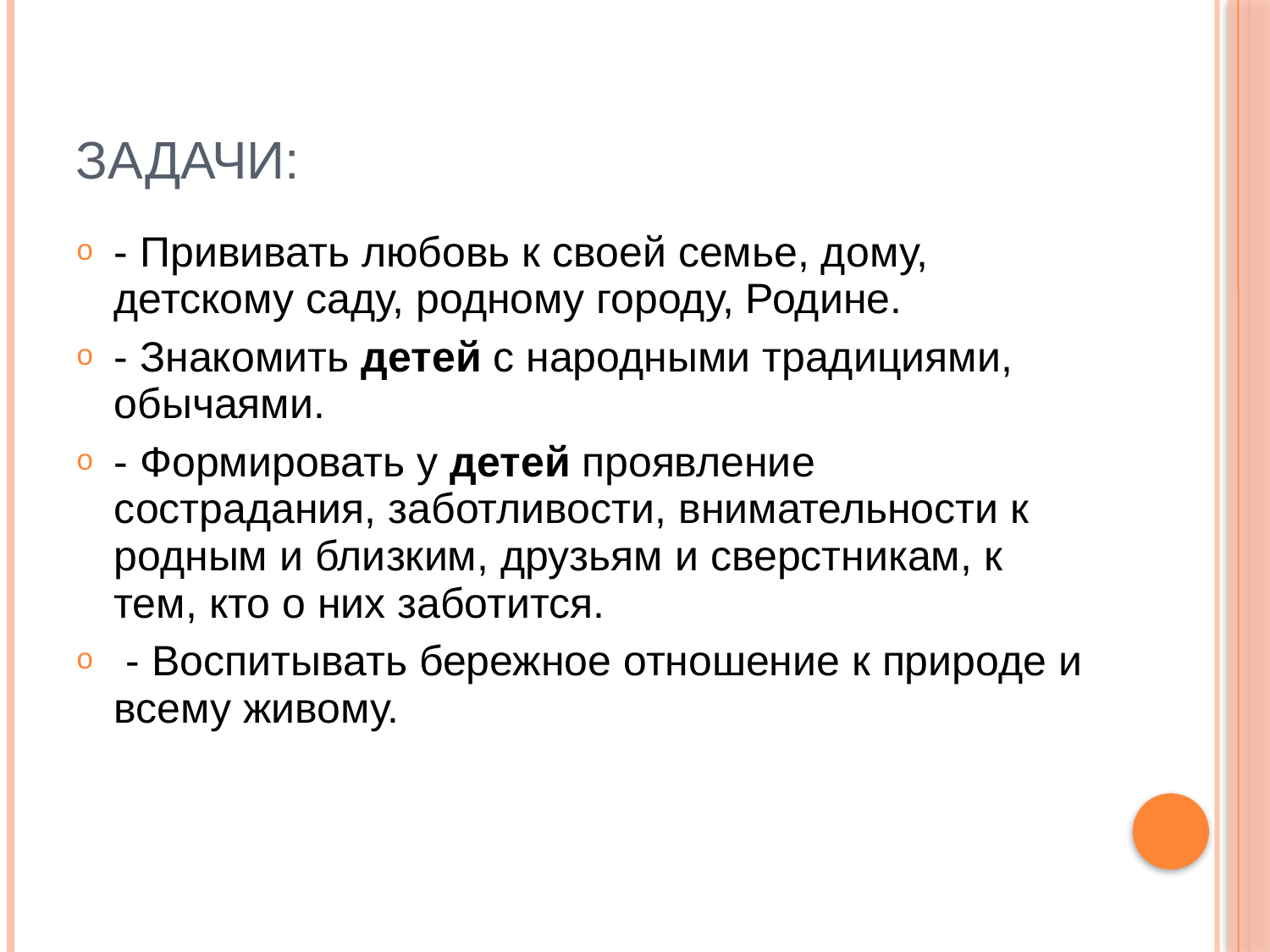

# ЗАДАЧИ:
- Прививать любовь к своей семье, дому, детскому саду, родному городу, Родине.
- Знакомить детей с народными традициями, обычаями.
- Формировать у детей проявление сострадания, заботливости, внимательности к родным и близким, друзьям и сверстникам, к тем, кто о них заботится.
 - Воспитывать бережное отношение к природе и всему живому.